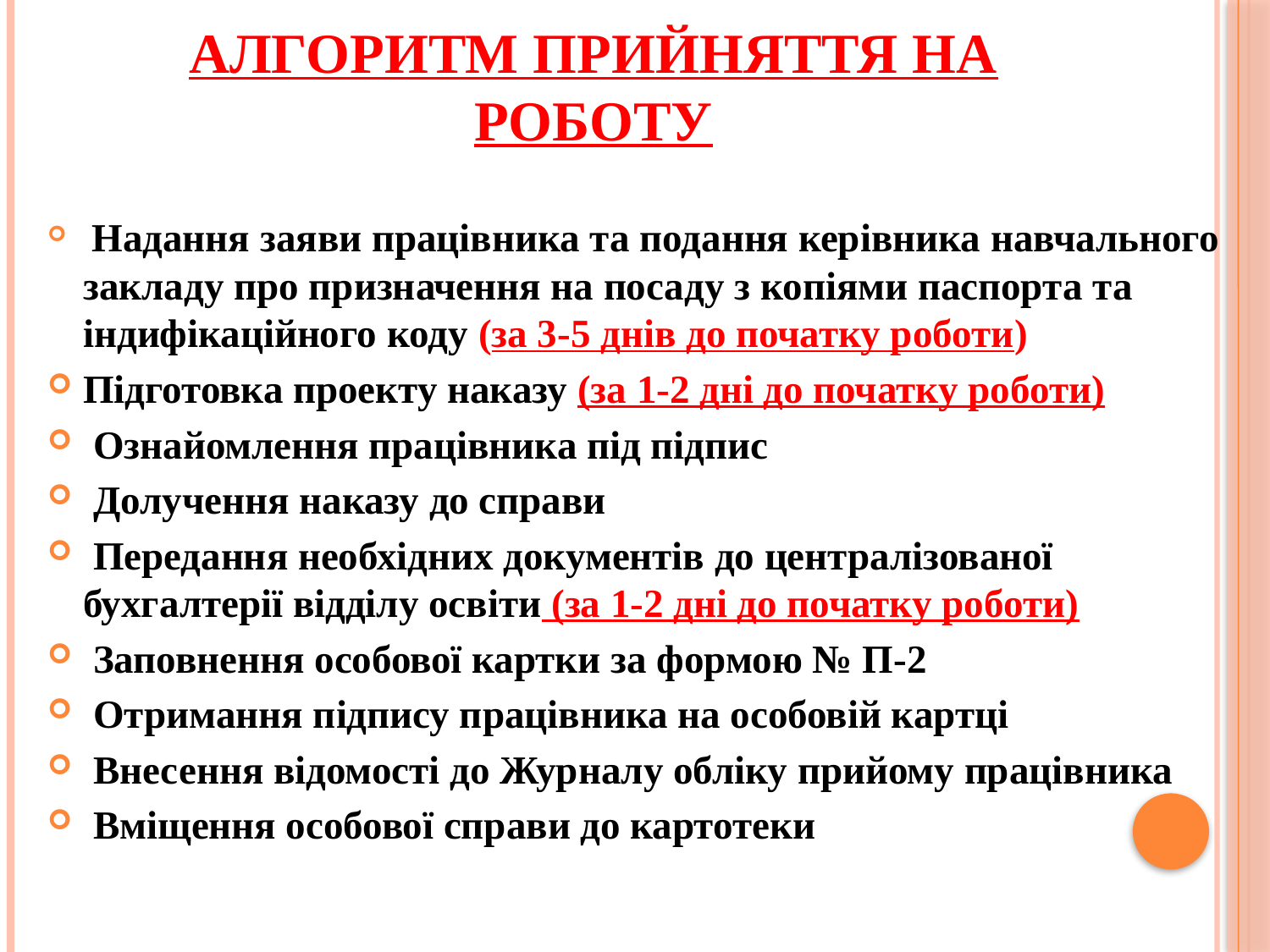

# Алгоритм прийняття на роботу
 Надання заяви працівника та подання керівника навчального закладу про призначення на посаду з копіями паспорта та індифікаційного коду (за 3-5 днів до початку роботи)
Підготовка проекту наказу (за 1-2 дні до початку роботи)
 Ознайомлення працівника під підпис
 Долучення наказу до справи
 Передання необхідних документів до централізованої бухгалтерії відділу освіти (за 1-2 дні до початку роботи)
 Заповнення особової картки за формою № П-2
 Отримання підпису працівника на особовій картці
 Внесення відомості до Журналу обліку прийому працівника
 Вміщення особової справи до картотеки